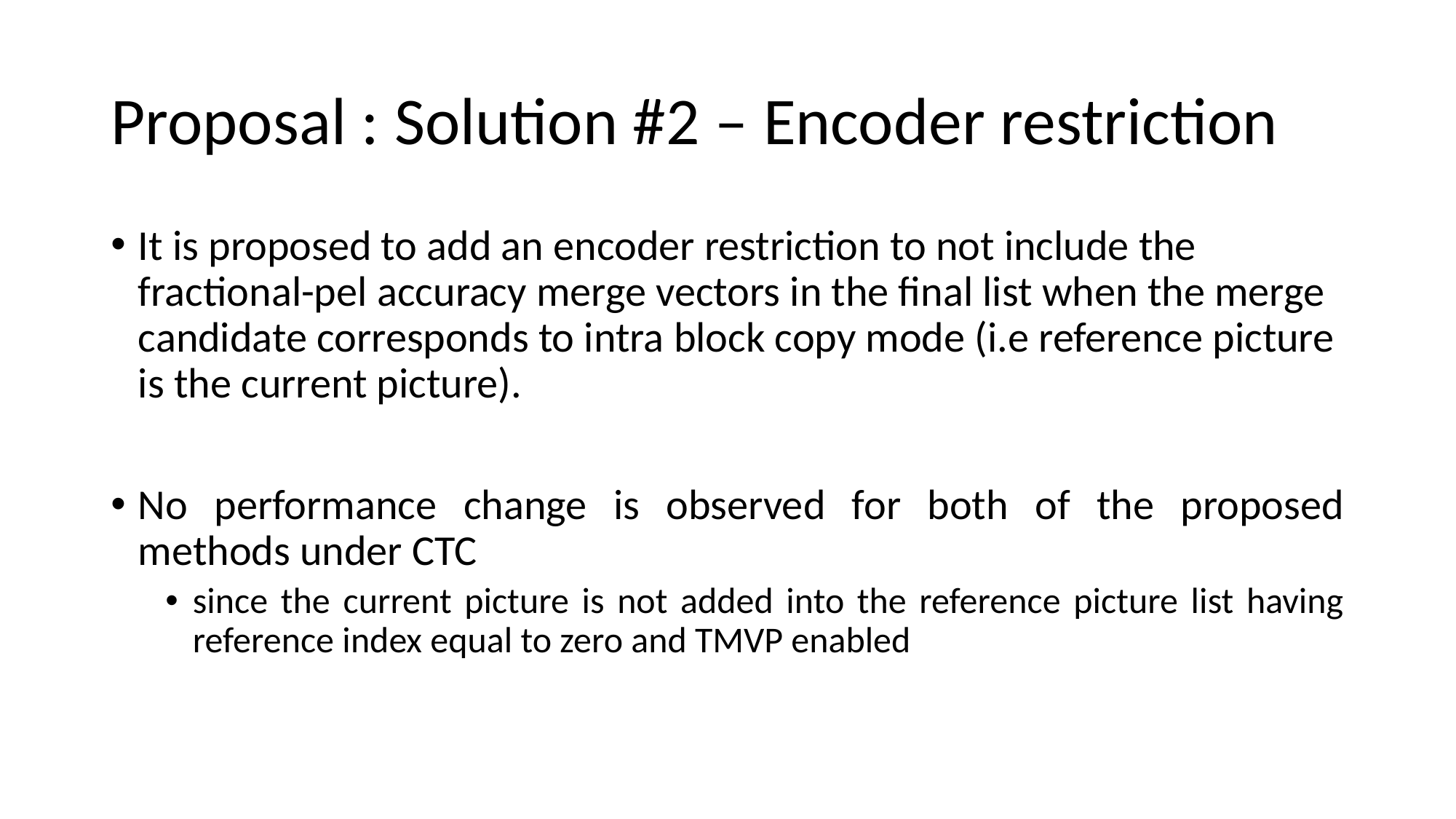

# Proposal : Solution #2 – Encoder restriction
It is proposed to add an encoder restriction to not include the fractional-pel accuracy merge vectors in the final list when the merge candidate corresponds to intra block copy mode (i.e reference picture is the current picture).

No performance change is observed for both of the proposed methods under CTC
since the current picture is not added into the reference picture list having reference index equal to zero and TMVP enabled